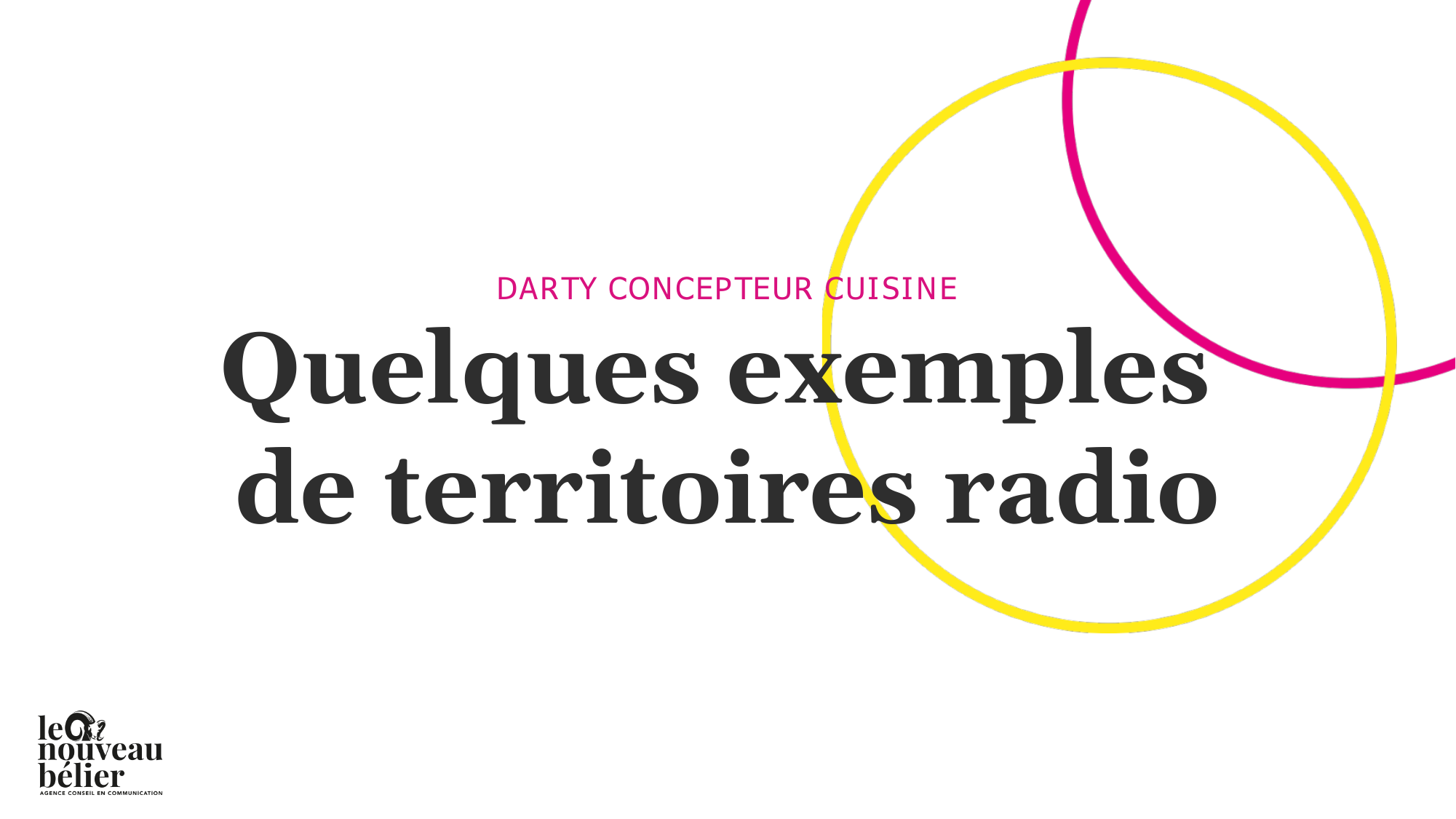

Darty concepteur cuisine
# Quelques exemples de territoires radio